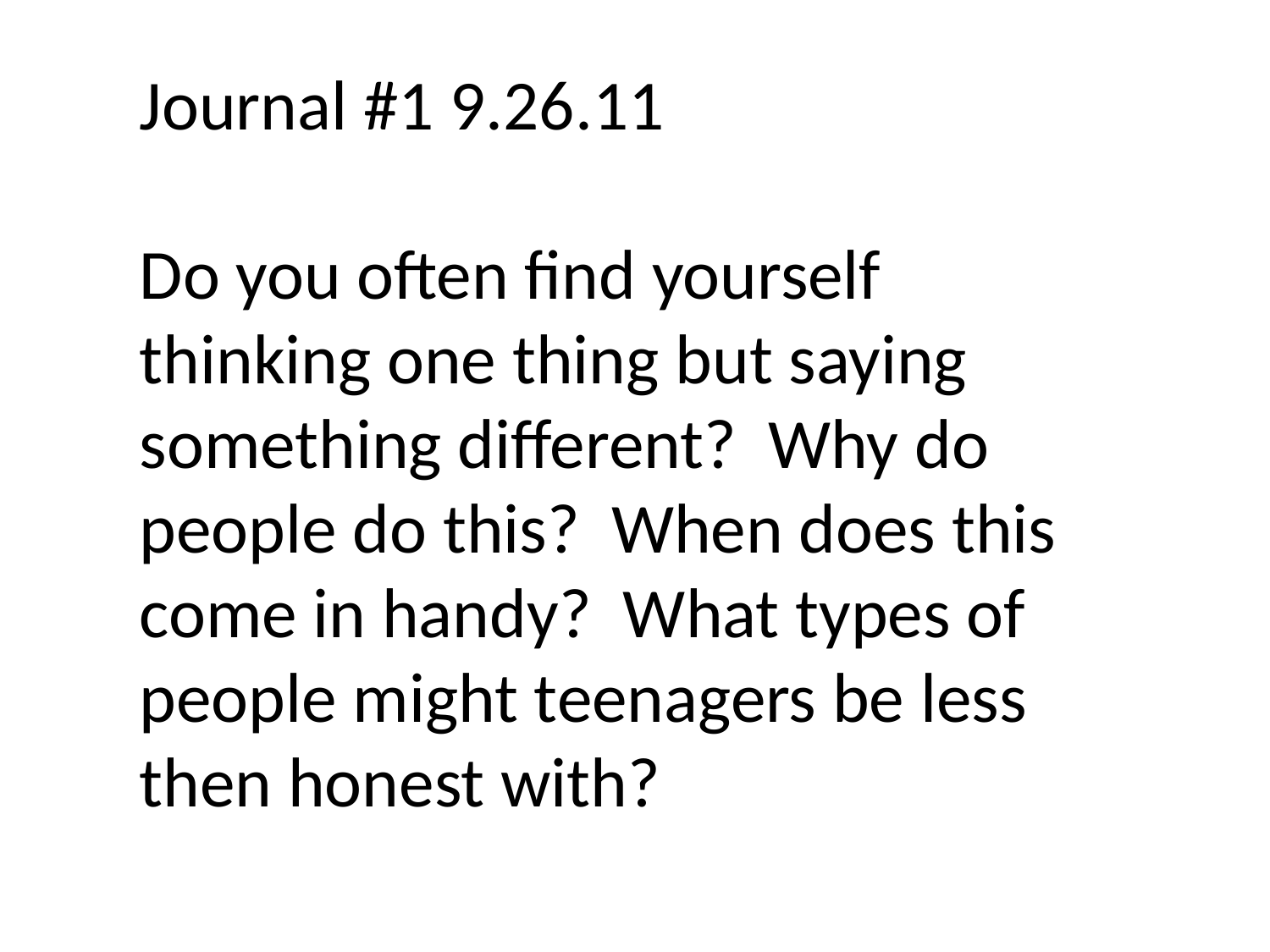

Journal #1 9.26.11

Do you often find yourself thinking one thing but saying something different?  Why do people do this?  When does this come in handy?  What types of people might teenagers be less then honest with?